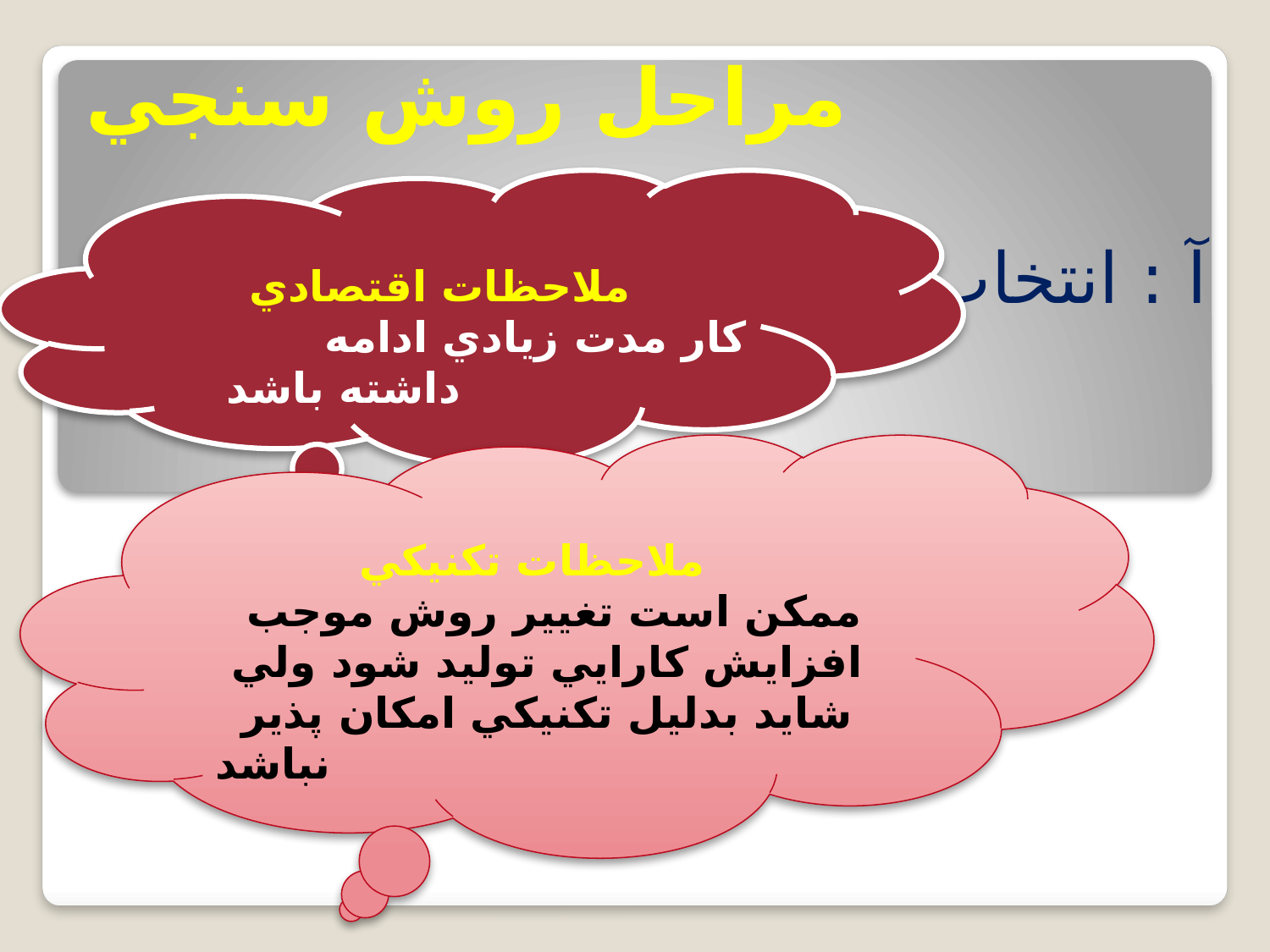

# مراحل روش سنجي

  آ : انتخاب

ملاحظات اقتصادي
            كار مدت زيادي ادامه داشته باشد

ملاحظات تكنيكي
 ممكن است تغيير روش موجب افزايش كارايي توليد شود ولي شايد بدليل تكنيكي امكان پذير نباشد